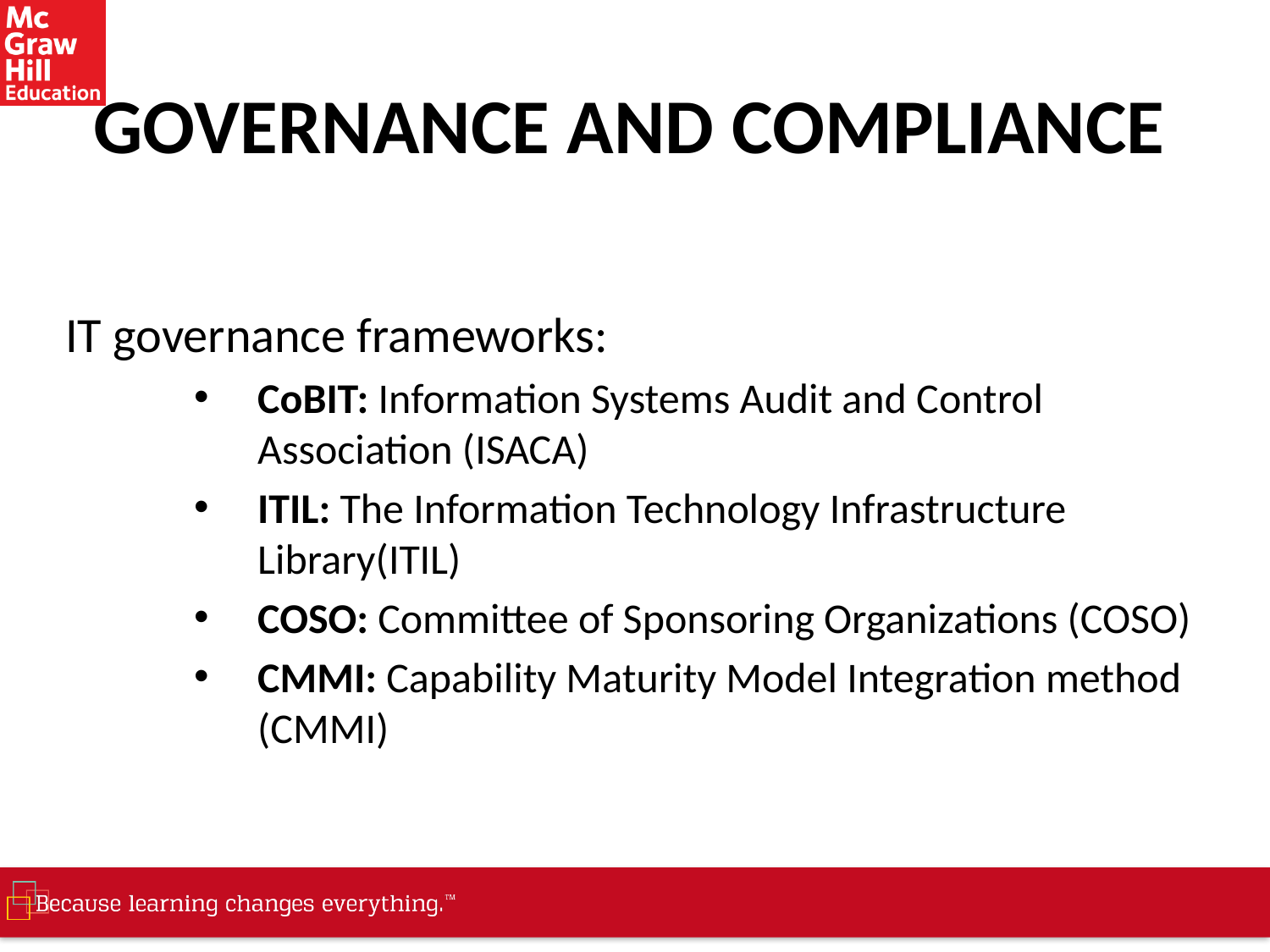

# GOVERNANCE AND COMPLIANCE
IT governance frameworks:
CoBIT: Information Systems Audit and Control Association (ISACA)
ITIL: The Information Technology Infrastructure Library(ITIL)
COSO: Committee of Sponsoring Organizations (COSO)
CMMI: Capability Maturity Model Integration method (CMMI)